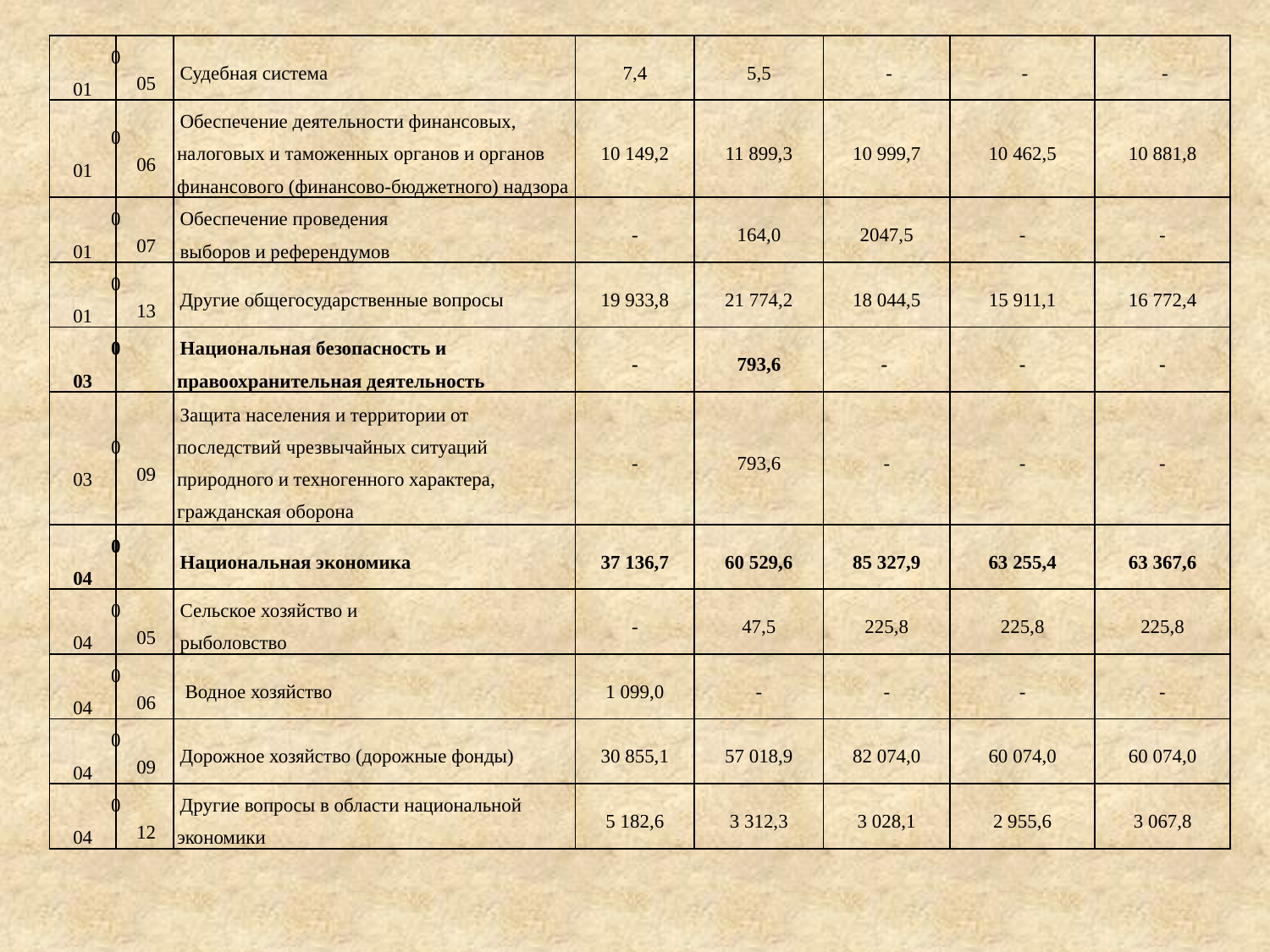

| 001 | 05 | Судебная система | 7,4 | 5,5 | - | - | - |
| --- | --- | --- | --- | --- | --- | --- | --- |
| 001 | 06 | Обеспечение деятельности финансовых, налоговых и таможенных органов и органов финансового (финансово-бюджетного) надзора | 10 149,2 | 11 899,3 | 10 999,7 | 10 462,5 | 10 881,8 |
| 001 | 07 | Обеспечение проведения выборов и референдумов | - | 164,0 | 2047,5 | - | - |
| 001 | 13 | Другие общегосударственные вопросы | 19 933,8 | 21 774,2 | 18 044,5 | 15 911,1 | 16 772,4 |
| 003 |  | Национальная безопасность и правоохранительная деятельность | - | 793,6 | - | - | - |
| 003 | 09 | Защита населения и территории от последствий чрезвычайных ситуаций природного и техногенного характера, гражданская оборона | - | 793,6 | - | - | - |
| 004 |  | Национальная экономика | 37 136,7 | 60 529,6 | 85 327,9 | 63 255,4 | 63 367,6 |
| 004 | 05 | Сельское хозяйство и рыболовство | - | 47,5 | 225,8 | 225,8 | 225,8 |
| 004 | 06 | Водное хозяйство | 1 099,0 | - | - | - | - |
| 004 | 09 | Дорожное хозяйство (дорожные фонды) | 30 855,1 | 57 018,9 | 82 074,0 | 60 074,0 | 60 074,0 |
| 004 | 12 | Другие вопросы в области национальной экономики | 5 182,6 | 3 312,3 | 3 028,1 | 2 955,6 | 3 067,8 |